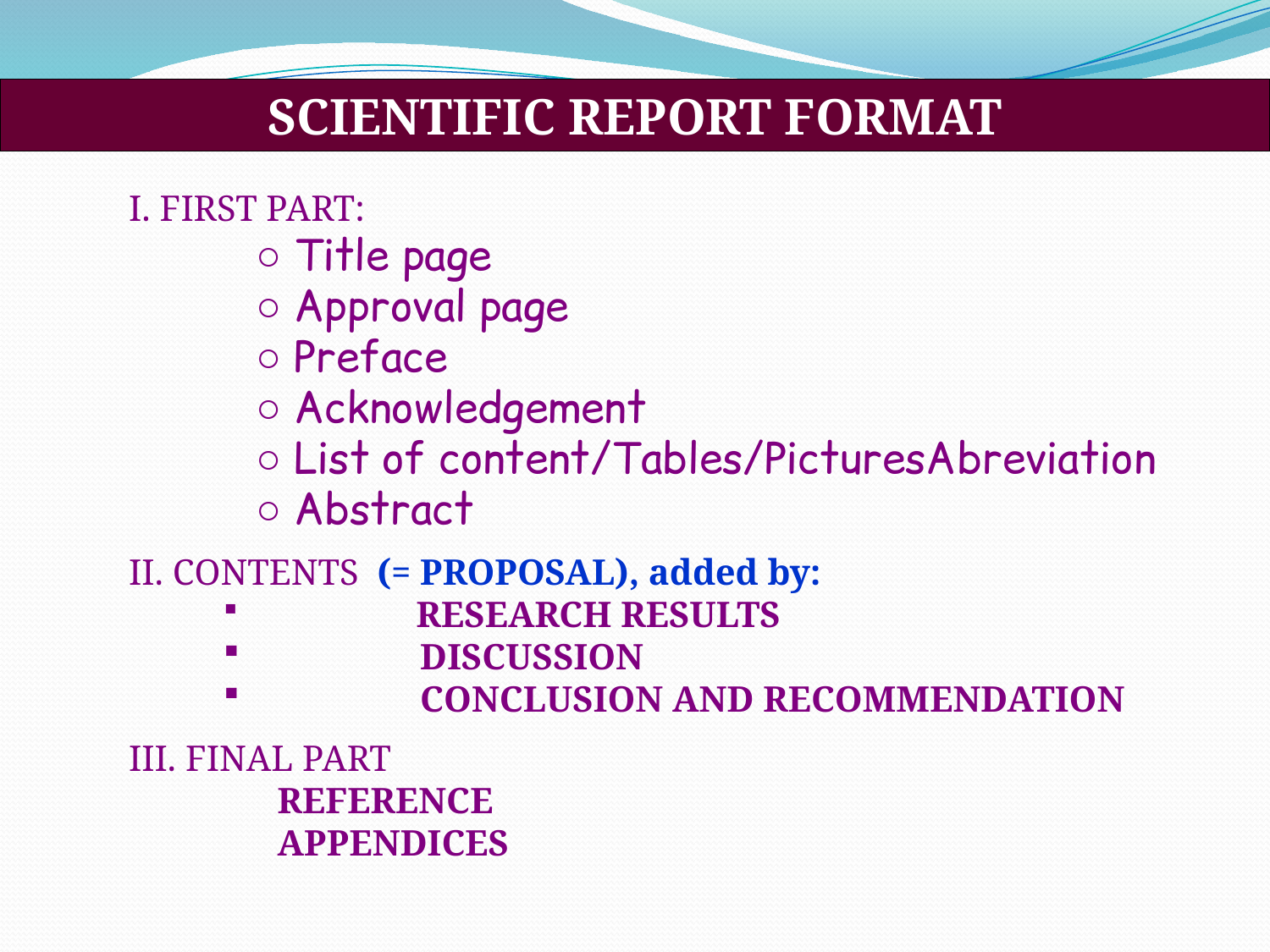

SCIENTIFIC REPORT FORMAT
I. FIRST PART:
	○ Title page
	○ Approval page
	○ Preface
	○ Acknowledgement
	○ List of content/Tables/PicturesAbreviation
	○ Abstract
II. CONTENTS  (= PROPOSAL), added by:
	RESEARCH RESULTS
	  DISCUSSION
	  CONCLUSION AND RECOMMENDATION
III. FINAL PART
	REFERENCE
	APPENDICES